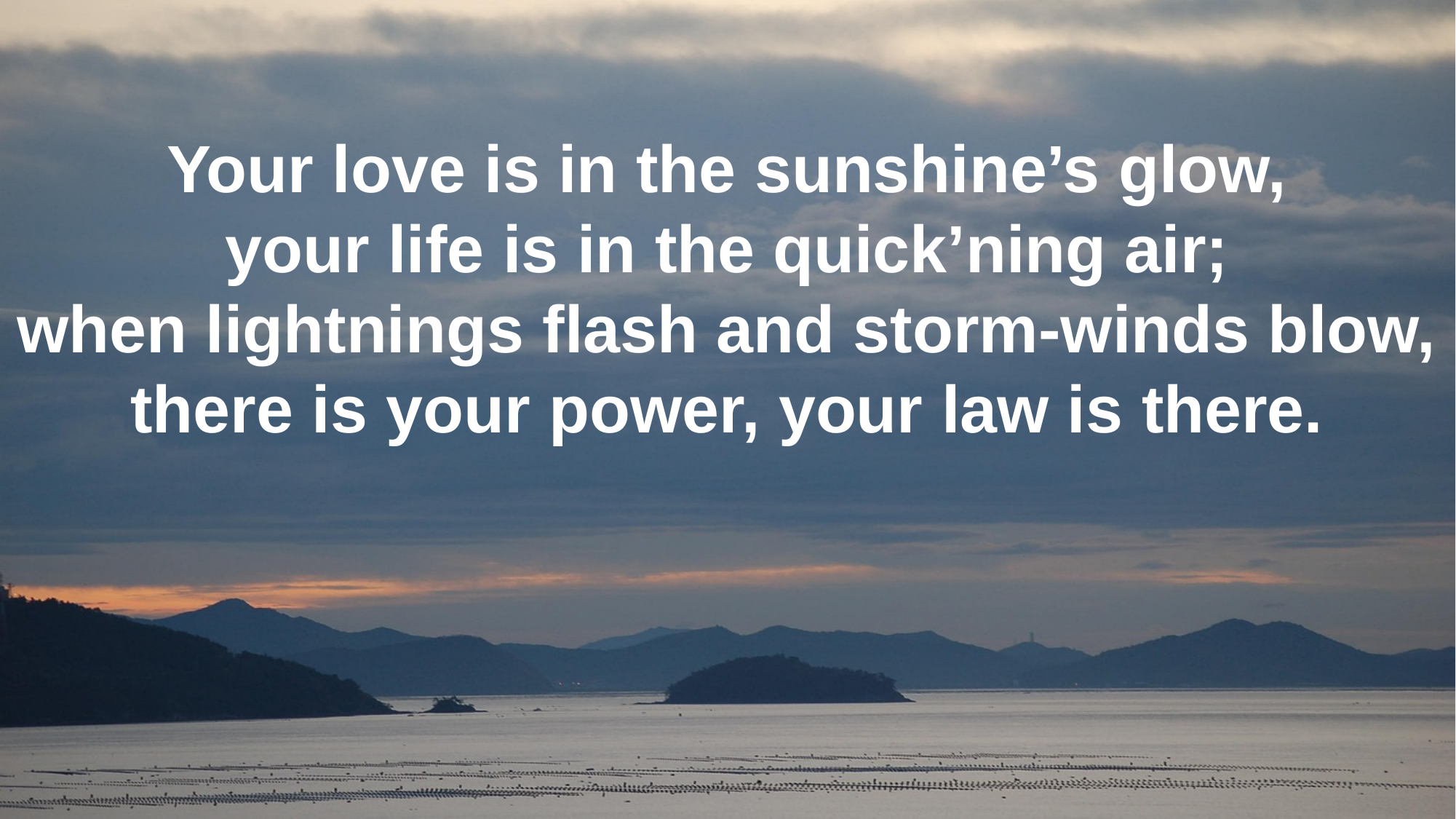

Your love is in the sunshine’s glow,
your life is in the quick’ning air;
when lightnings flash and storm-winds blow,
there is your power, your law is there.